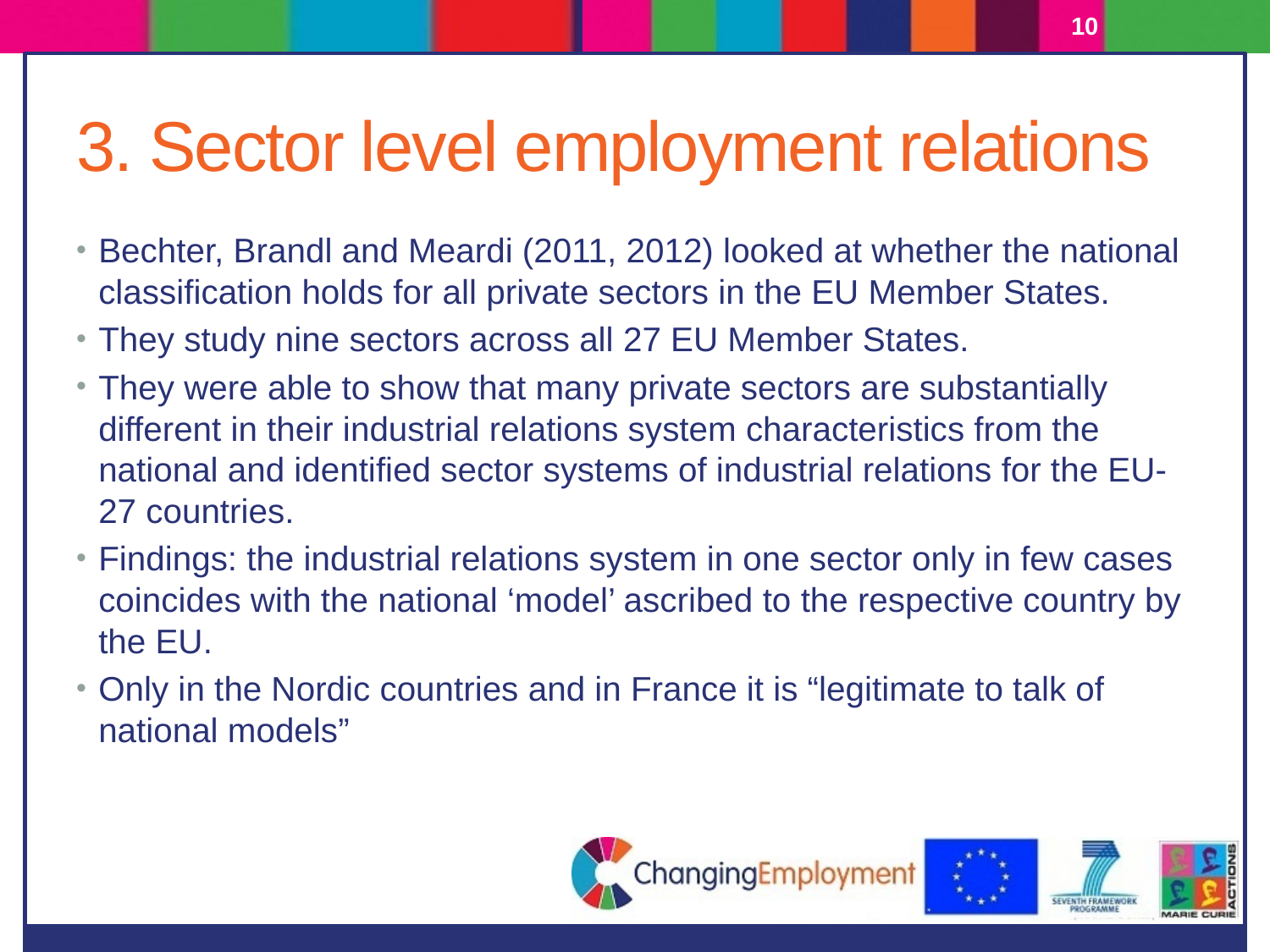

10
# 3. Sector level employment relations
Bechter, Brandl and Meardi (2011, 2012) looked at whether the national classification holds for all private sectors in the EU Member States.
They study nine sectors across all 27 EU Member States.
They were able to show that many private sectors are substantially different in their industrial relations system characteristics from the national and identified sector systems of industrial relations for the EU-27 countries.
Findings: the industrial relations system in one sector only in few cases coincides with the national ‘model’ ascribed to the respective country by the EU.
Only in the Nordic countries and in France it is “legitimate to talk of national models”